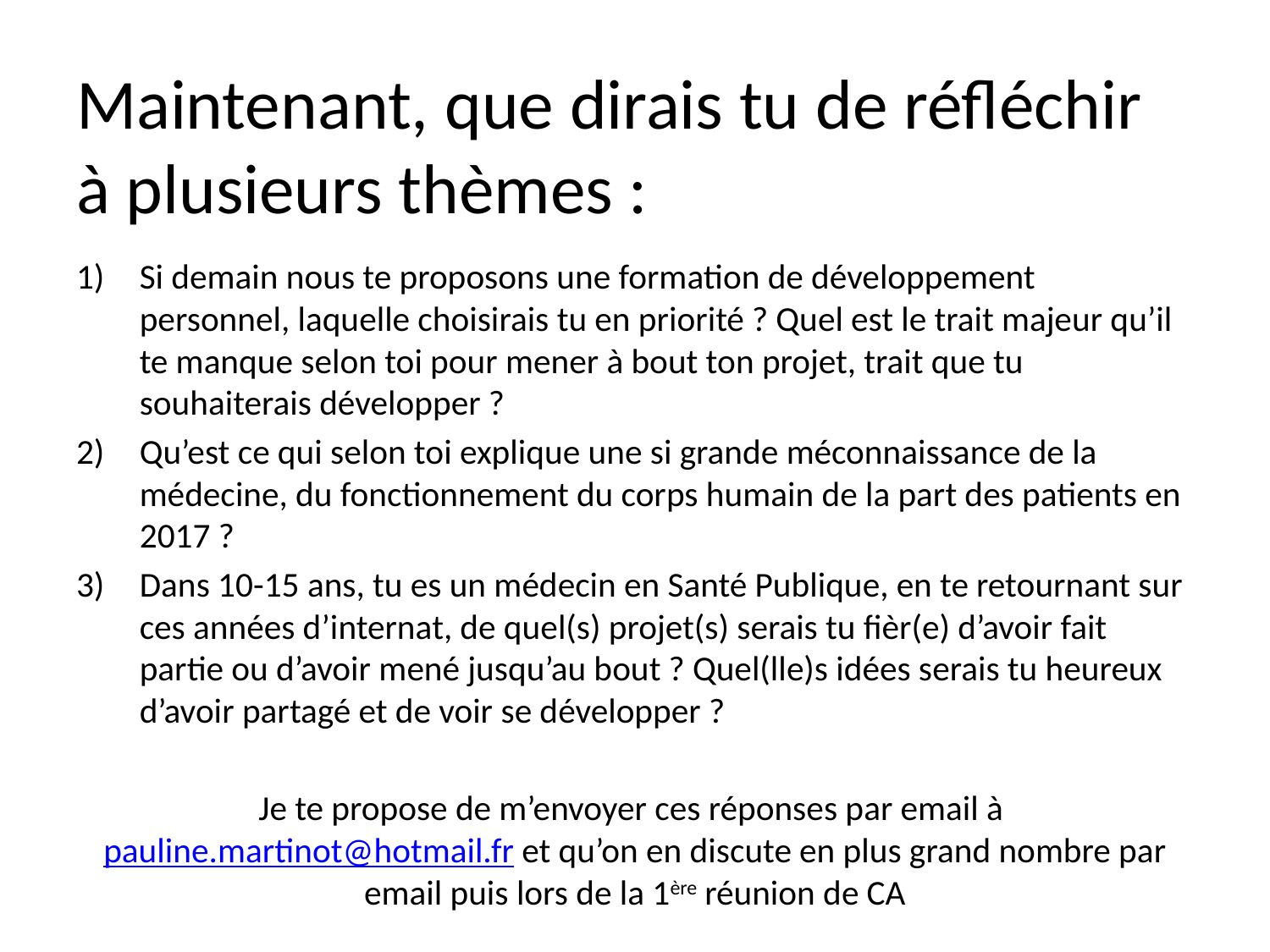

# Maintenant, que dirais tu de réfléchir à plusieurs thèmes :
Si demain nous te proposons une formation de développement personnel, laquelle choisirais tu en priorité ? Quel est le trait majeur qu’il te manque selon toi pour mener à bout ton projet, trait que tu souhaiterais développer ?
Qu’est ce qui selon toi explique une si grande méconnaissance de la médecine, du fonctionnement du corps humain de la part des patients en 2017 ?
Dans 10-15 ans, tu es un médecin en Santé Publique, en te retournant sur ces années d’internat, de quel(s) projet(s) serais tu fièr(e) d’avoir fait partie ou d’avoir mené jusqu’au bout ? Quel(lle)s idées serais tu heureux d’avoir partagé et de voir se développer ?

Je te propose de m’envoyer ces réponses par email à pauline.martinot@hotmail.fr et qu’on en discute en plus grand nombre par email puis lors de la 1ère réunion de CA